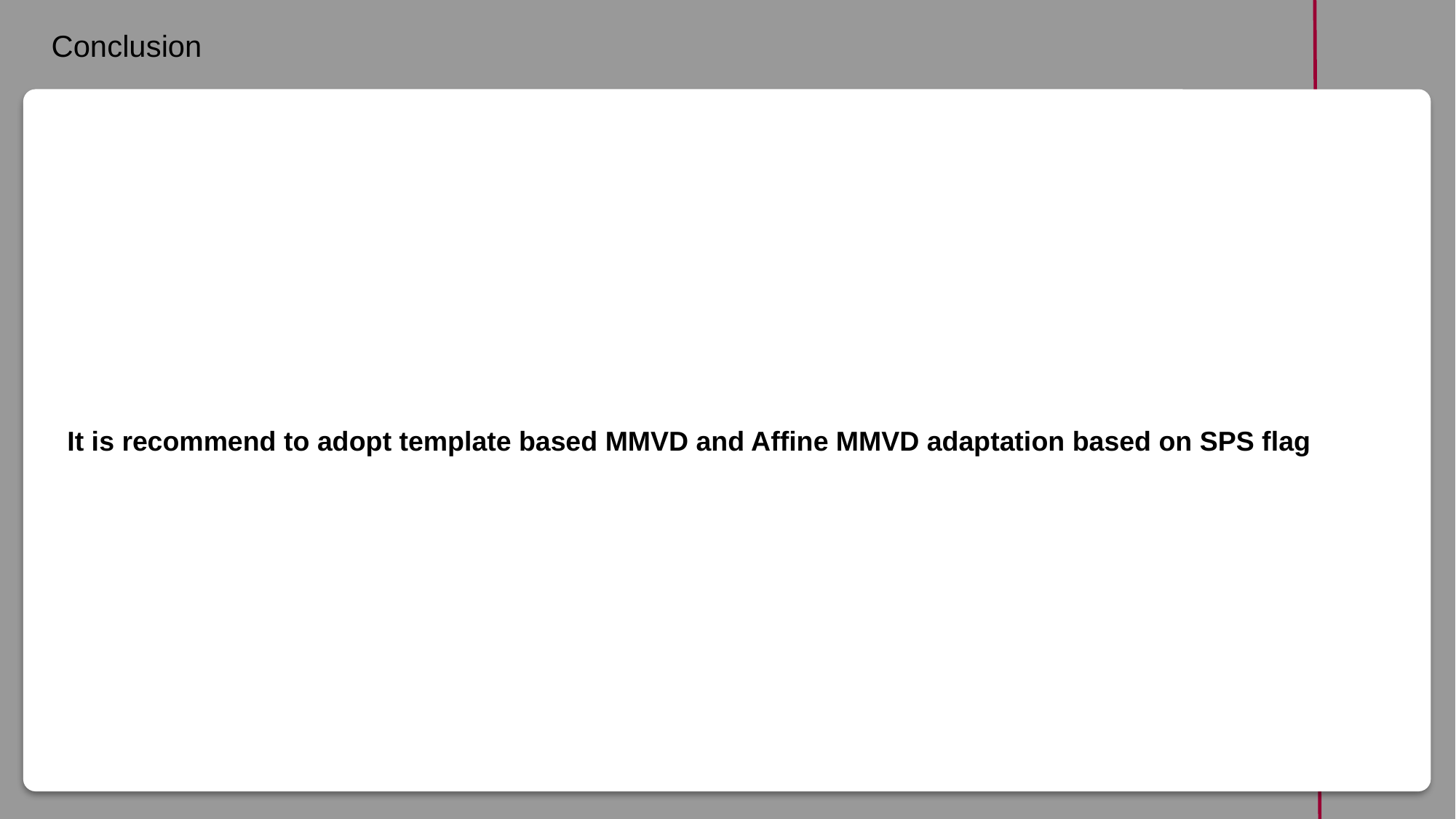

Conclusion
ind
It is recommend to adopt template based MMVD and Affine MMVD adaptation based on SPS flag